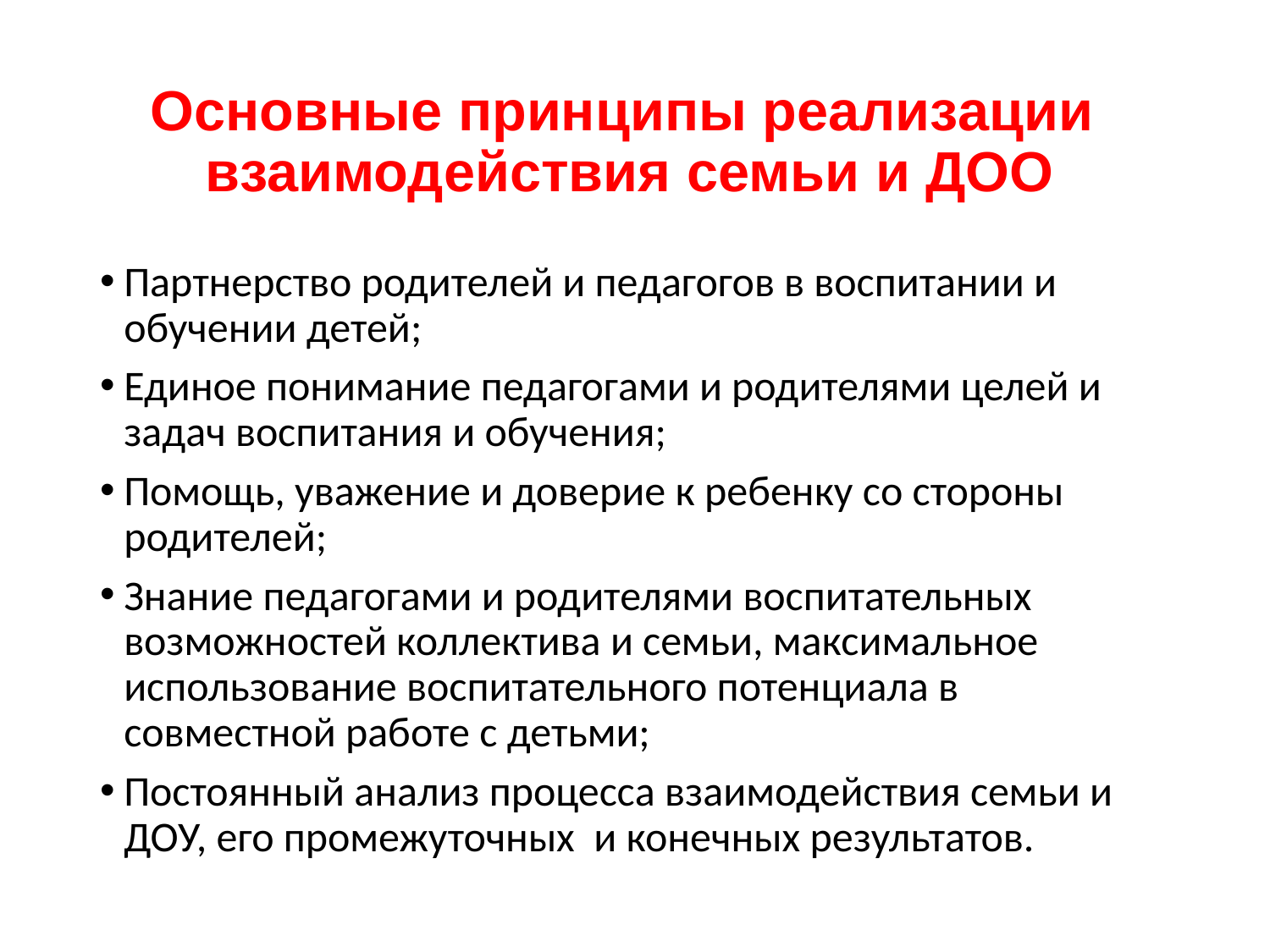

# Основные принципы реализации  взаимодействия семьи и ДОО
Партнерство родителей и педагогов в воспитании и обучении детей;
Единое понимание педагогами и родителями целей и задач воспитания и обучения;
Помощь, уважение и доверие к ребенку со стороны родителей;
Знание педагогами и родителями воспитательных возможностей коллектива и семьи, максимальное использование воспитательного потенциала в совместной работе с детьми;
Постоянный анализ процесса взаимодействия семьи и ДОУ, его промежуточных  и конечных результатов.